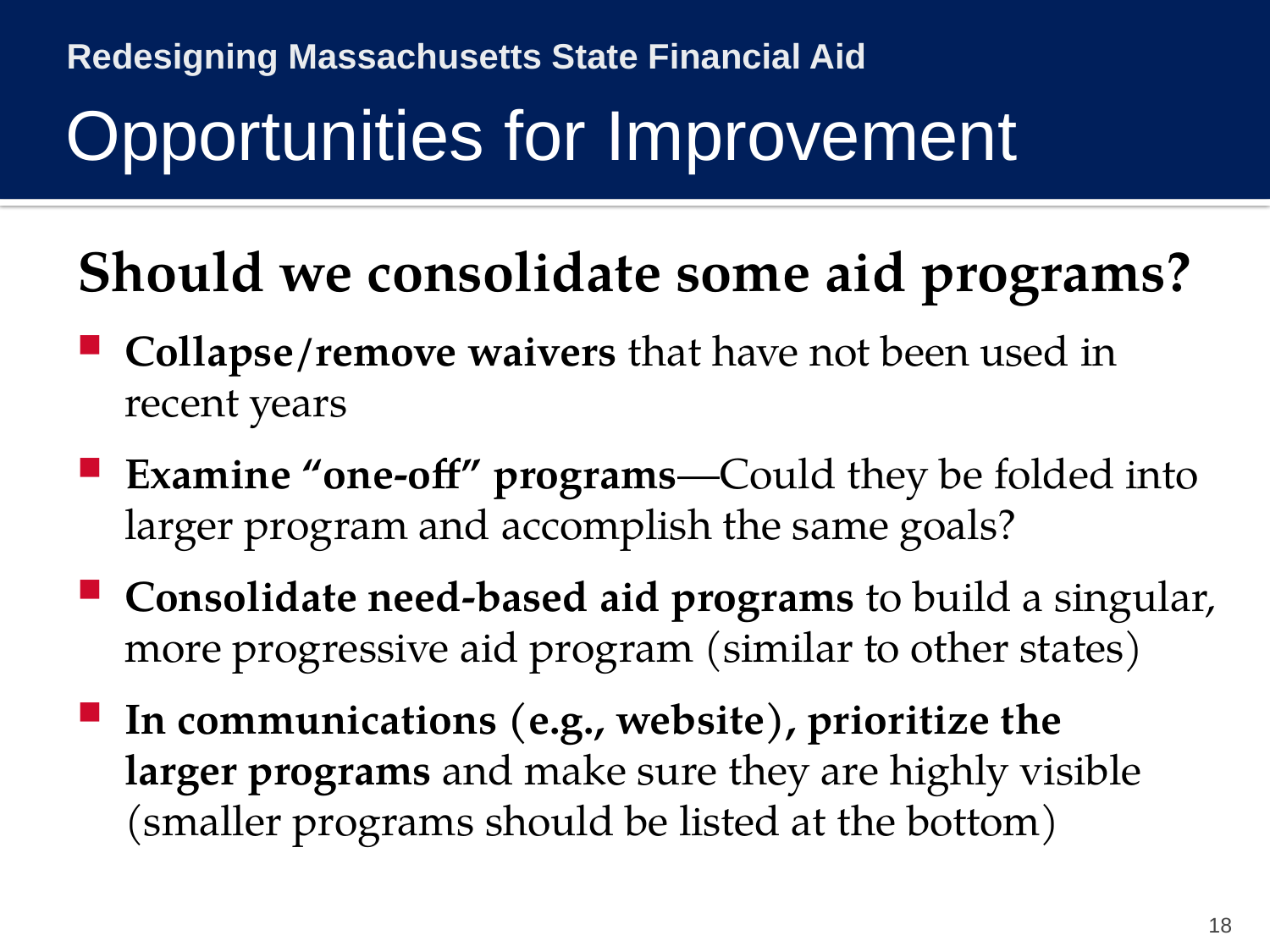

Redesigning Massachusetts State Financial Aid
# Opportunities for Improvement
Should we consolidate some aid programs?
Collapse/remove waivers that have not been used in
recent years
Examine “one-off” programs—Could they be folded into larger program and accomplish the same goals?
Consolidate need-based aid programs to build a singular, more progressive aid program (similar to other states)
In communications (e.g., website), prioritize the
larger programs and make sure they are highly visible (smaller programs should be listed at the bottom)